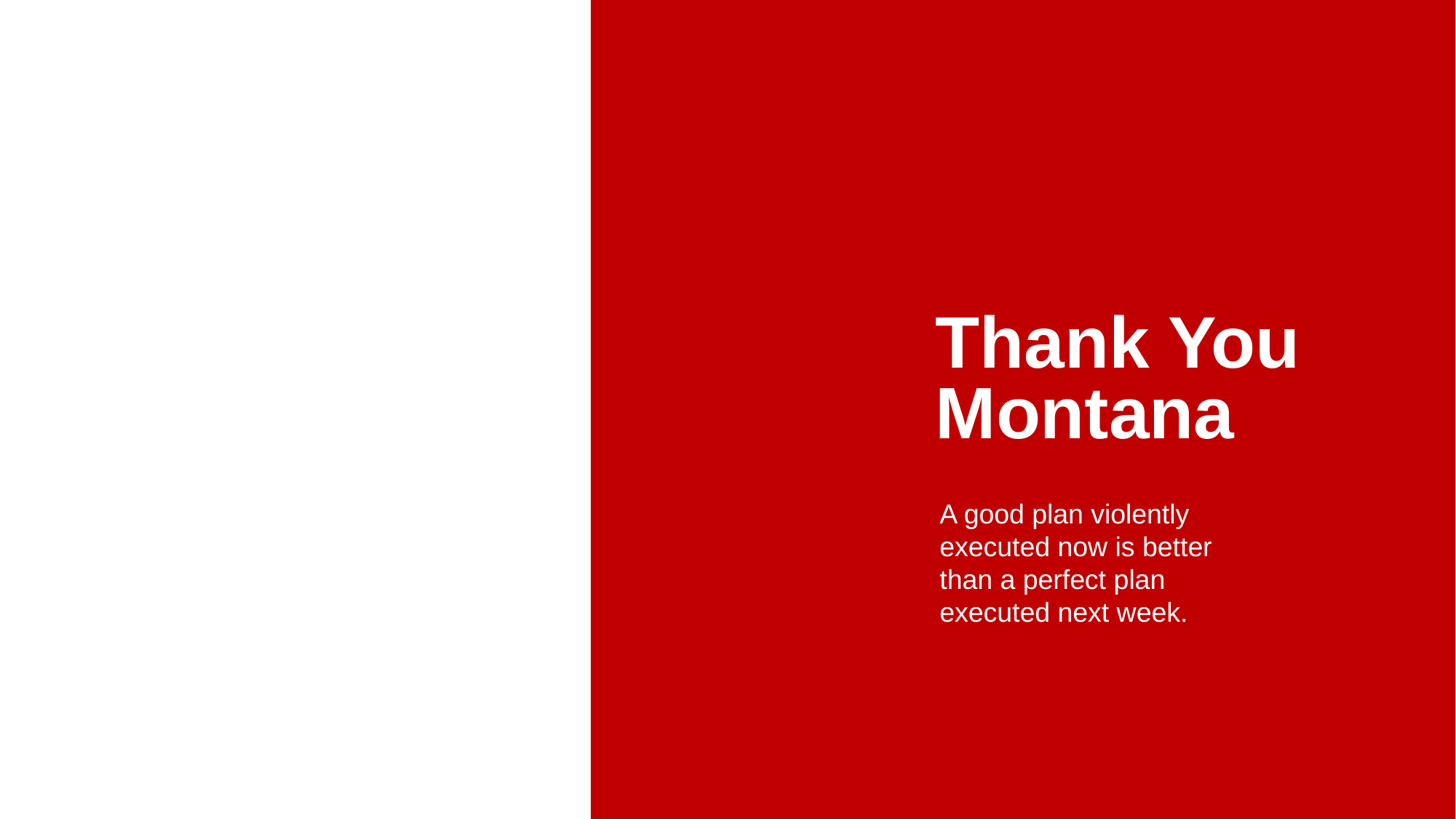

Thank You
Montana
A good plan violently executed now is better than a perfect plan executed next week.